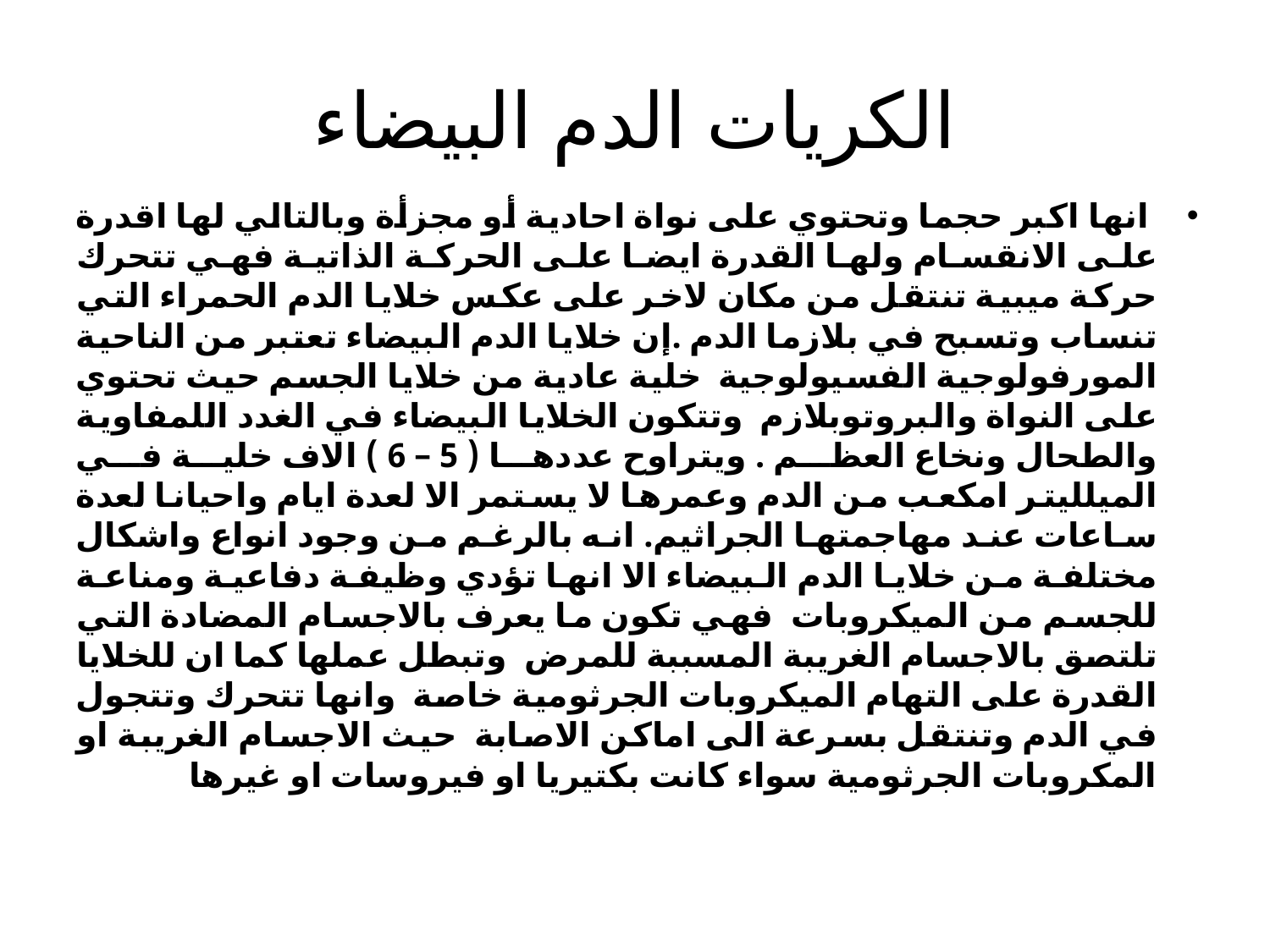

# الكريات الدم البيضاء
 انها اكبر حجما وتحتوي على نواة احادية أو مجزأة وبالتالي لها اقدرة على الانقسام ولها القدرة ايضا على الحركة الذاتية فهي تتحرك حركة ميبية تنتقل من مكان لاخر على عكس خلايا الدم الحمراء التي تنساب وتسبح في بلازما الدم .إن خلايا الدم البيضاء تعتبر من الناحية المورفولوجية الفسيولوجية  خلية عادية من خلايا الجسم حيث تحتوي على النواة والبروتوبلازم  وتتكون الخلايا البيضاء في الغدد اللمفاوية والطحال ونخاع العظم . ويتراوح عددها ( 5 – 6 ) الاف خلية في الميلليتر امكعب من الدم وعمرها لا يستمر الا لعدة ايام واحيانا لعدة ساعات عند مهاجمتها الجراثيم. انه بالرغم من وجود انواع واشكال مختلفة من خلايا الدم البيضاء الا انها تؤدي وظيفة دفاعية ومناعة للجسم من الميكروبات  فهي تكون ما يعرف بالاجسام المضادة التي تلتصق بالاجسام الغريبة المسببة للمرض  وتبطل عملها كما ان للخلايا القدرة على التهام الميكروبات الجرثومية خاصة  وانها تتحرك وتتجول في الدم وتنتقل بسرعة الى اماكن الاصابة  حيث الاجسام الغريبة او المكروبات الجرثومية سواء كانت بكتيريا او فيروسات او غيرها